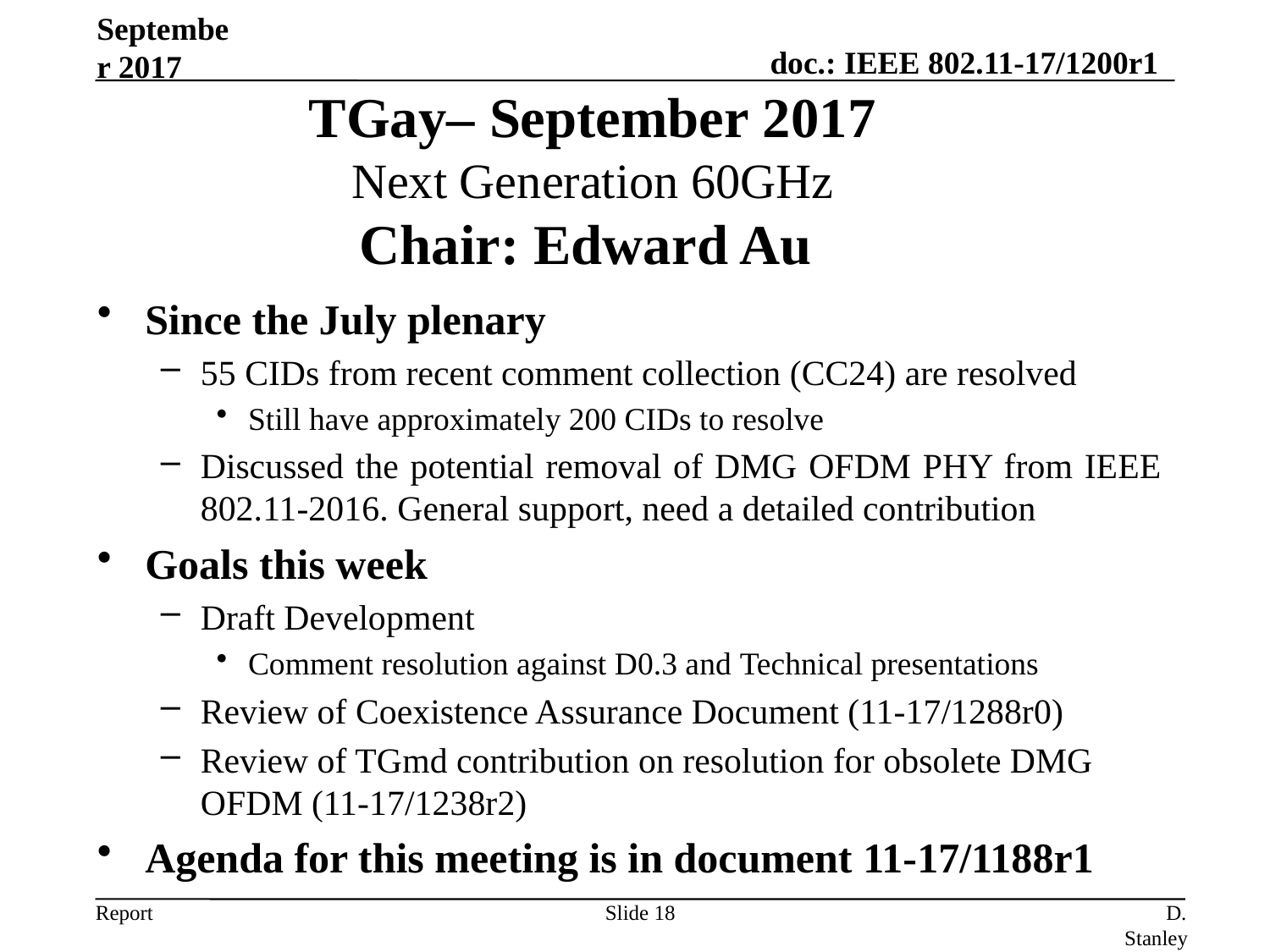

September 2017
TGay– September 2017
Next Generation 60GHz
Chair: Edward Au
Since the July plenary
55 CIDs from recent comment collection (CC24) are resolved
Still have approximately 200 CIDs to resolve
Discussed the potential removal of DMG OFDM PHY from IEEE 802.11-2016. General support, need a detailed contribution
Goals this week
Draft Development
Comment resolution against D0.3 and Technical presentations
Review of Coexistence Assurance Document (11-17/1288r0)
Review of TGmd contribution on resolution for obsolete DMG OFDM (11-17/1238r2)
Agenda for this meeting is in document 11-17/1188r1
Slide 18
D. Stanley, HP Enterprise